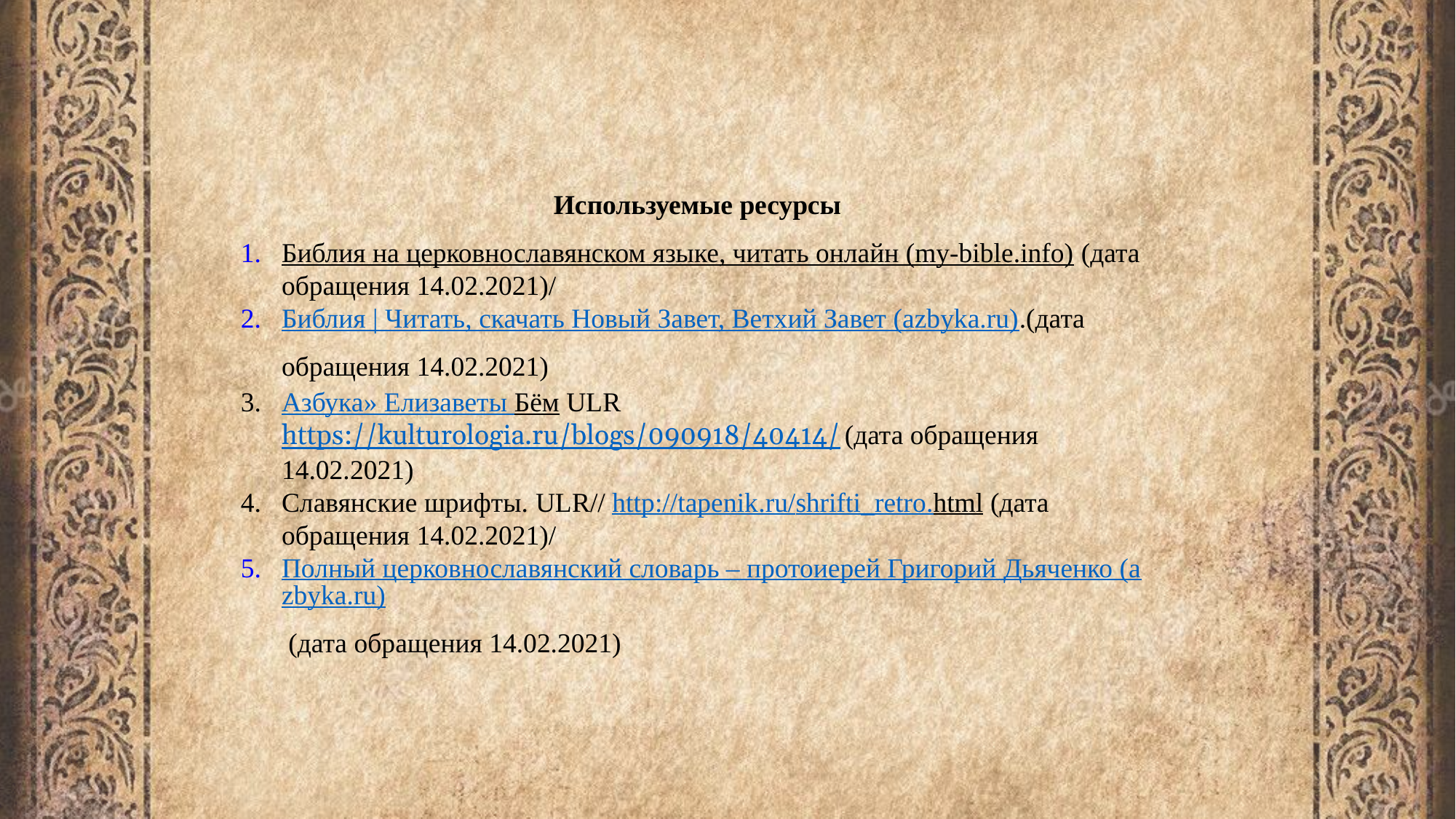

Используемые ресурсы
Библия на церковнославянском языке, читать онлайн (my-bible.info) (дата обращения 14.02.2021)/
Библия | Читать, скачать Новый Завет, Ветхий Завет (azbyka.ru).(дата обращения 14.02.2021)
Азбука» Елизаветы Бём ULR https://kulturologia.ru/blogs/090918/40414/ (дата обращения 14.02.2021)
Славянские шрифты. ULR// http://tapenik.ru/shrifti_retro.html (дата обращения 14.02.2021)/
Полный церковнославянский словарь – протоиерей Григорий Дьяченко (azbyka.ru) (дата обращения 14.02.2021)